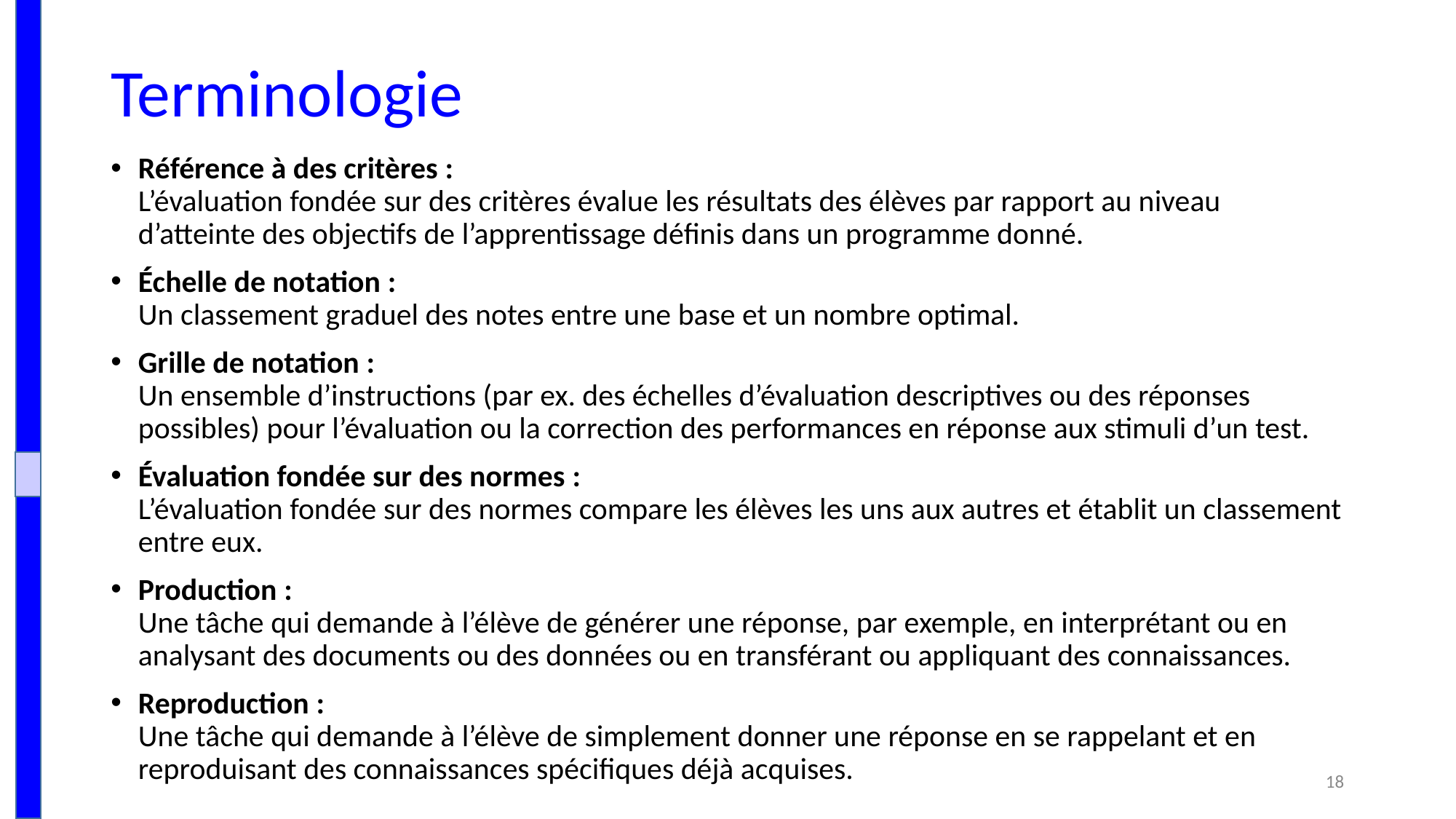

# Terminologie
Référence à des critères :
L’évaluation fondée sur des critères évalue les résultats des élèves par rapport au niveau d’atteinte des objectifs de l’apprentissage définis dans un programme donné.
Échelle de notation :
Un classement graduel des notes entre une base et un nombre optimal.
Grille de notation :
Un ensemble d’instructions (par ex. des échelles d’évaluation descriptives ou des réponses possibles) pour l’évaluation ou la correction des performances en réponse aux stimuli d’un test.
Évaluation fondée sur des normes :
L’évaluation fondée sur des normes compare les élèves les uns aux autres et établit un classement entre eux.
Production :
Une tâche qui demande à l’élève de générer une réponse, par exemple, en interprétant ou en analysant des documents ou des données ou en transférant ou appliquant des connaissances.
Reproduction :
Une tâche qui demande à l’élève de simplement donner une réponse en se rappelant et en reproduisant des connaissances spécifiques déjà acquises.

18